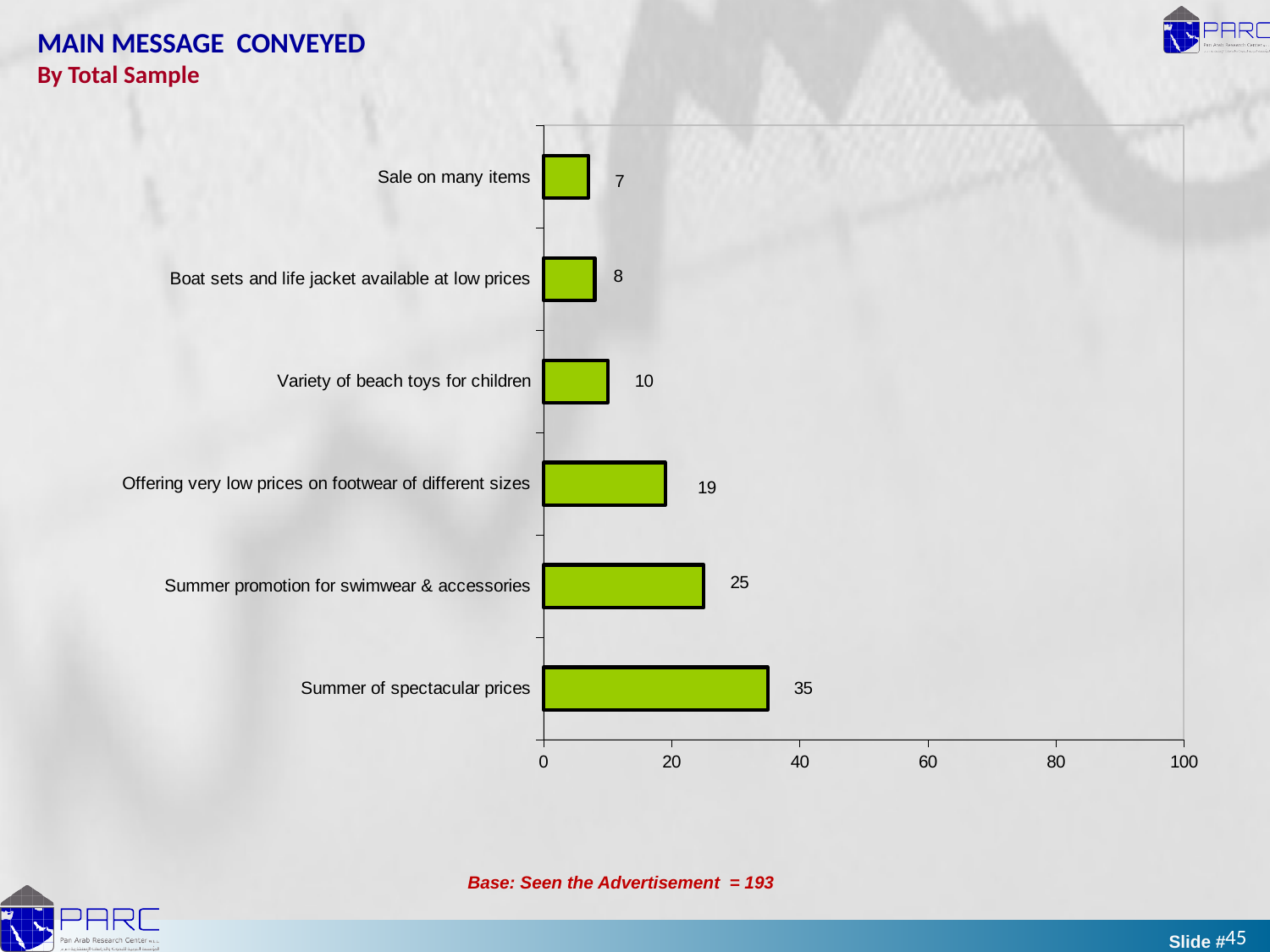

MAIN MESSAGE  CONVEYED
By Total Sample

### Chart

| Category | #REF! |
|---|---|
| Summer of spectacular prices | 35.0 |
| Summer promotion for swimwear & accessories | 25.0 |
| Offering very low prices on footwear of different sizes | 19.0 |
| Variety of beach toys for children | 10.0 |
| Boat sets and life jacket available at low prices | 8.0 |
| Sale on many items | 7.0 |
Base: Seen the Advertisement  = 193
45